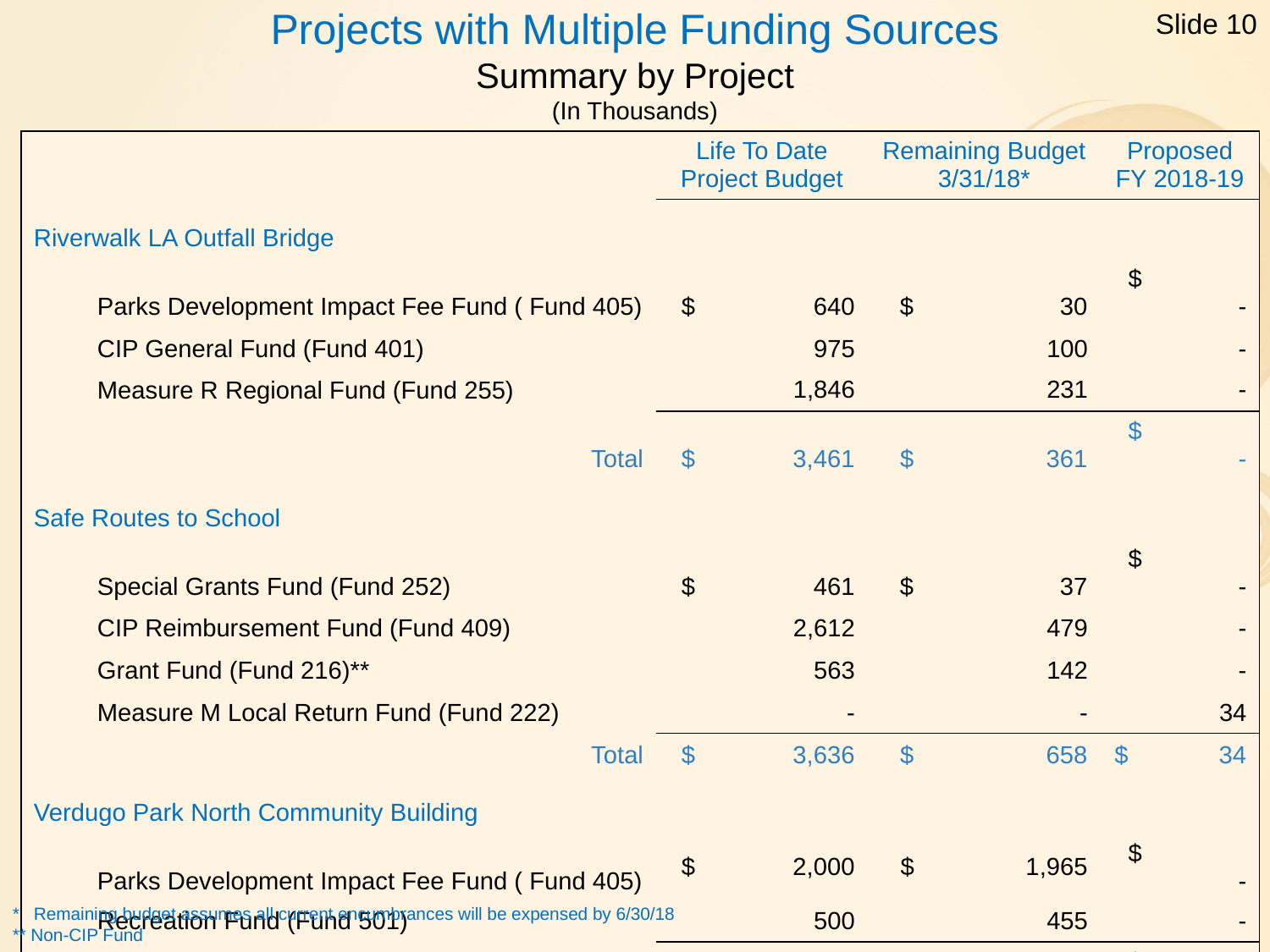

Slide 10
Projects with Multiple Funding Sources
Summary by Project
(In Thousands)
|  | Life To Date Project Budget | Remaining Budget 3/31/18\* | Proposed FY 2018-19 |
| --- | --- | --- | --- |
|  |  |  |  |
| Riverwalk LA Outfall Bridge |  |  |  |
| Parks Development Impact Fee Fund ( Fund 405) | $ 640 | $ 30 | $ - |
| CIP General Fund (Fund 401) | 975 | 100 | - |
| Measure R Regional Fund (Fund 255) | 1,846 | 231 | - |
| Total | $ 3,461 | $ 361 | $ - |
|  |  |  |  |
| Safe Routes to School |  |  |  |
| Special Grants Fund (Fund 252) | $ 461 | $ 37 | $ - |
| CIP Reimbursement Fund (Fund 409) | 2,612 | 479 | - |
| Grant Fund (Fund 216)\*\* | 563 | 142 | - |
| Measure M Local Return Fund (Fund 222) | - | - | 34 |
| Total | $ 3,636 | $ 658 | $ 34 |
|  |  |  |  |
| Verdugo Park North Community Building |  |  |  |
| Parks Development Impact Fee Fund ( Fund 405) | $ 2,000 | $ 1,965 | $ - |
| Recreation Fund (Fund 501) | 500 | 455 | - |
| Total | $ 2,500 | $ 2,420 | $ - |
*   Remaining budget assumes all current encumbrances will be expensed by 6/30/18
** Non-CIP Fund